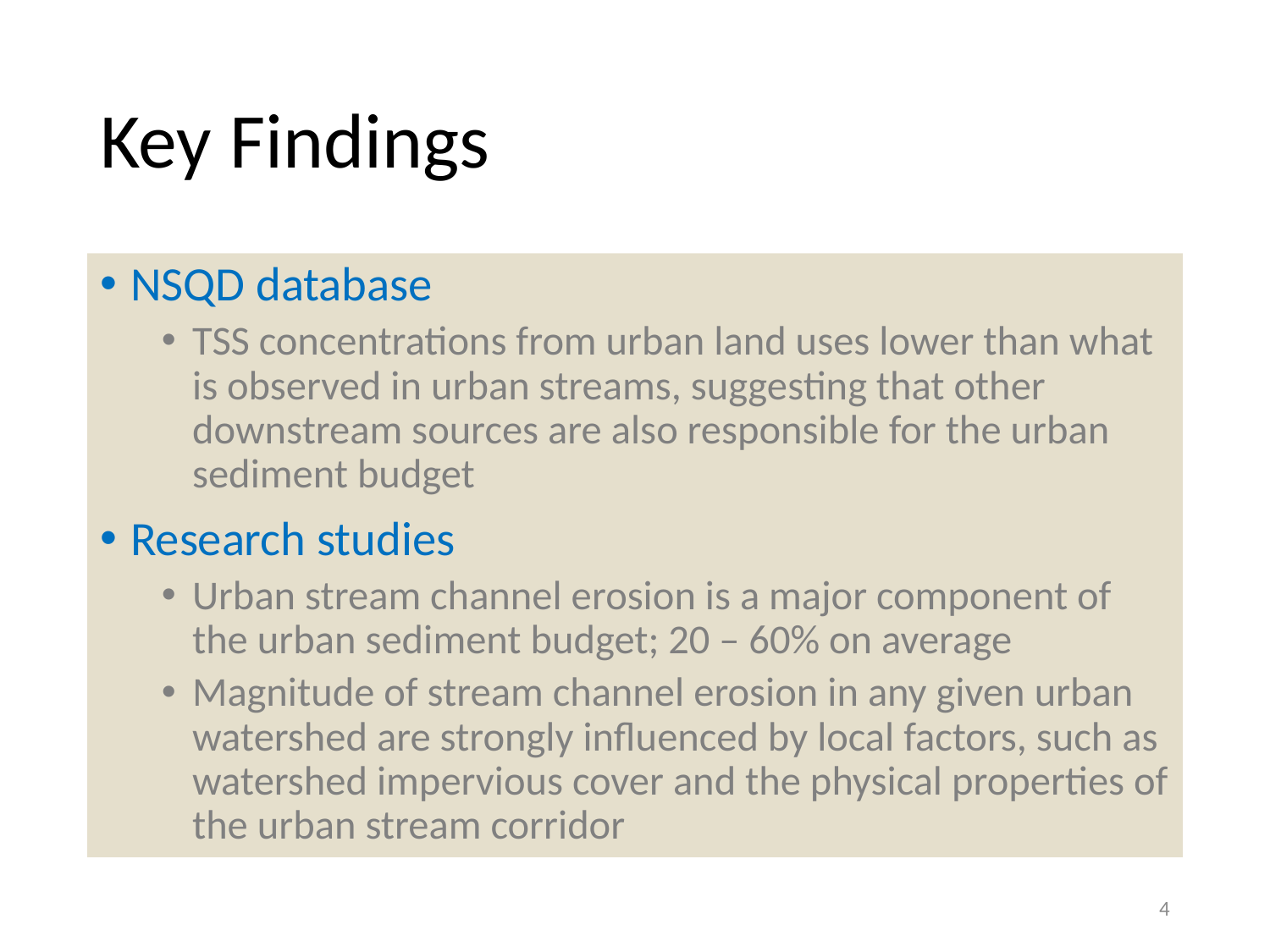

# Key Findings
NSQD database
TSS concentrations from urban land uses lower than what is observed in urban streams, suggesting that other downstream sources are also responsible for the urban sediment budget
Research studies
Urban stream channel erosion is a major component of the urban sediment budget; 20 – 60% on average
Magnitude of stream channel erosion in any given urban watershed are strongly influenced by local factors, such as watershed impervious cover and the physical properties of the urban stream corridor
4